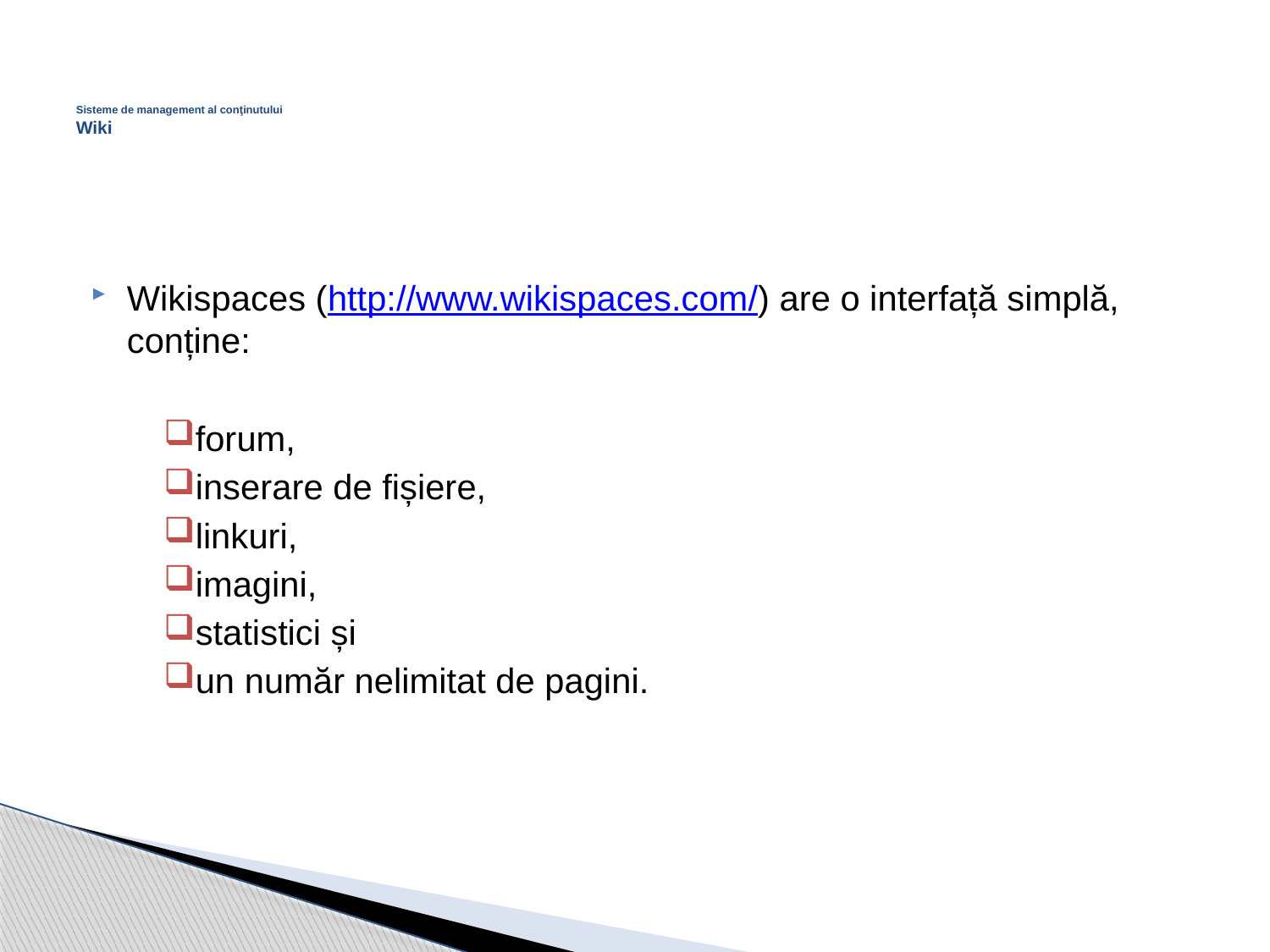

# Sisteme de management al conţinutului Wiki

Wikispaces (http://www.wikispaces.com/) are o interfață simplă, conține:

forum,
inserare de fișiere,
linkuri,
imagini,
statistici și
un număr nelimitat de pagini.